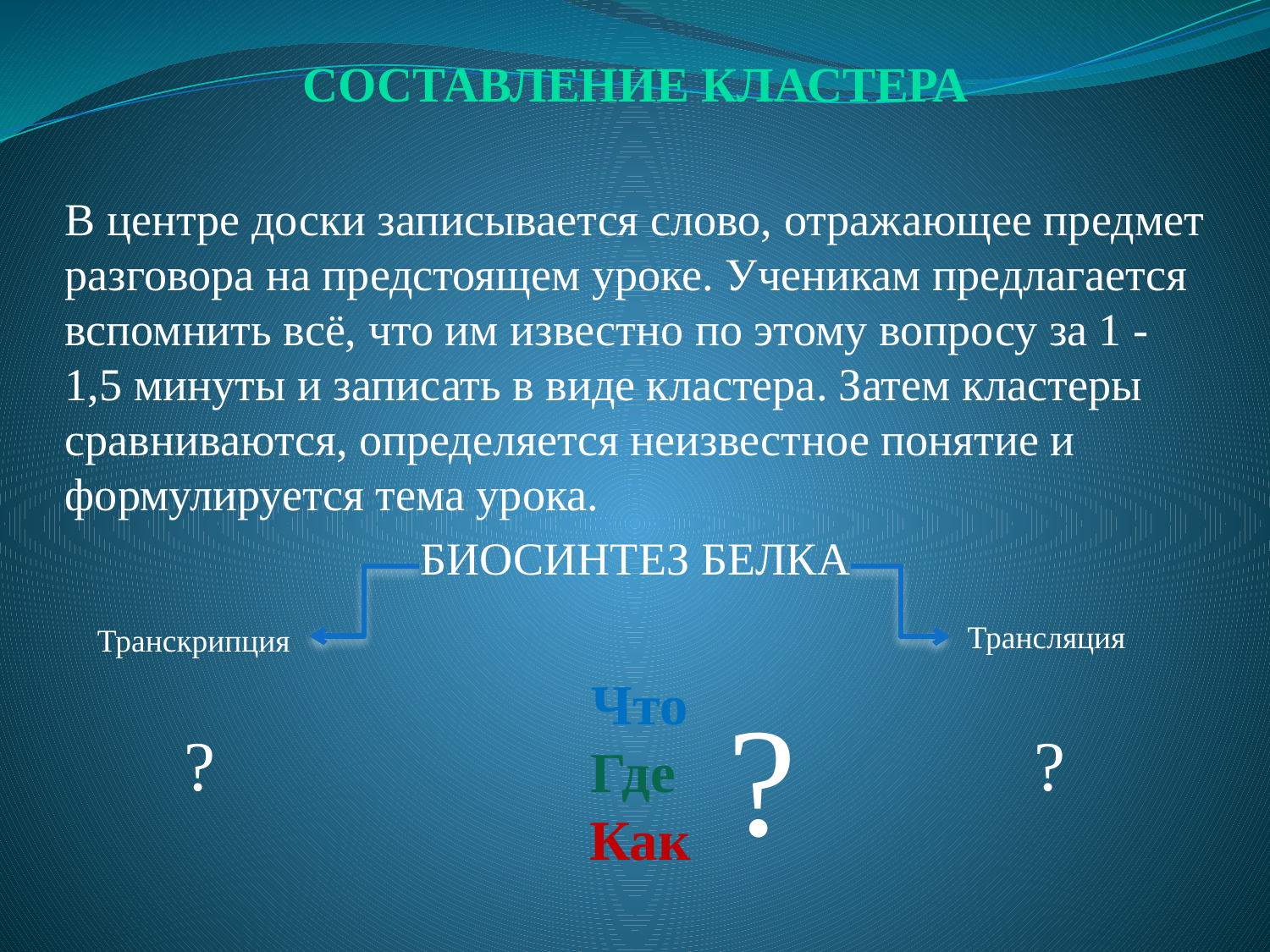

Составление кластера

В центре доски записывается слово, отражающее предмет разговора на предстоящем уроке. Ученикам предлагается вспомнить всё, что им известно по этому вопросу за 1 - 1,5 минуты и записать в виде кластера. Затем кластеры сравниваются, определяется неизвестное понятие и формулируется тема урока.
БИОСИНТЕЗ БЕЛКА
Трансляция
Транскрипция
Что
Где
Как
?
?
?